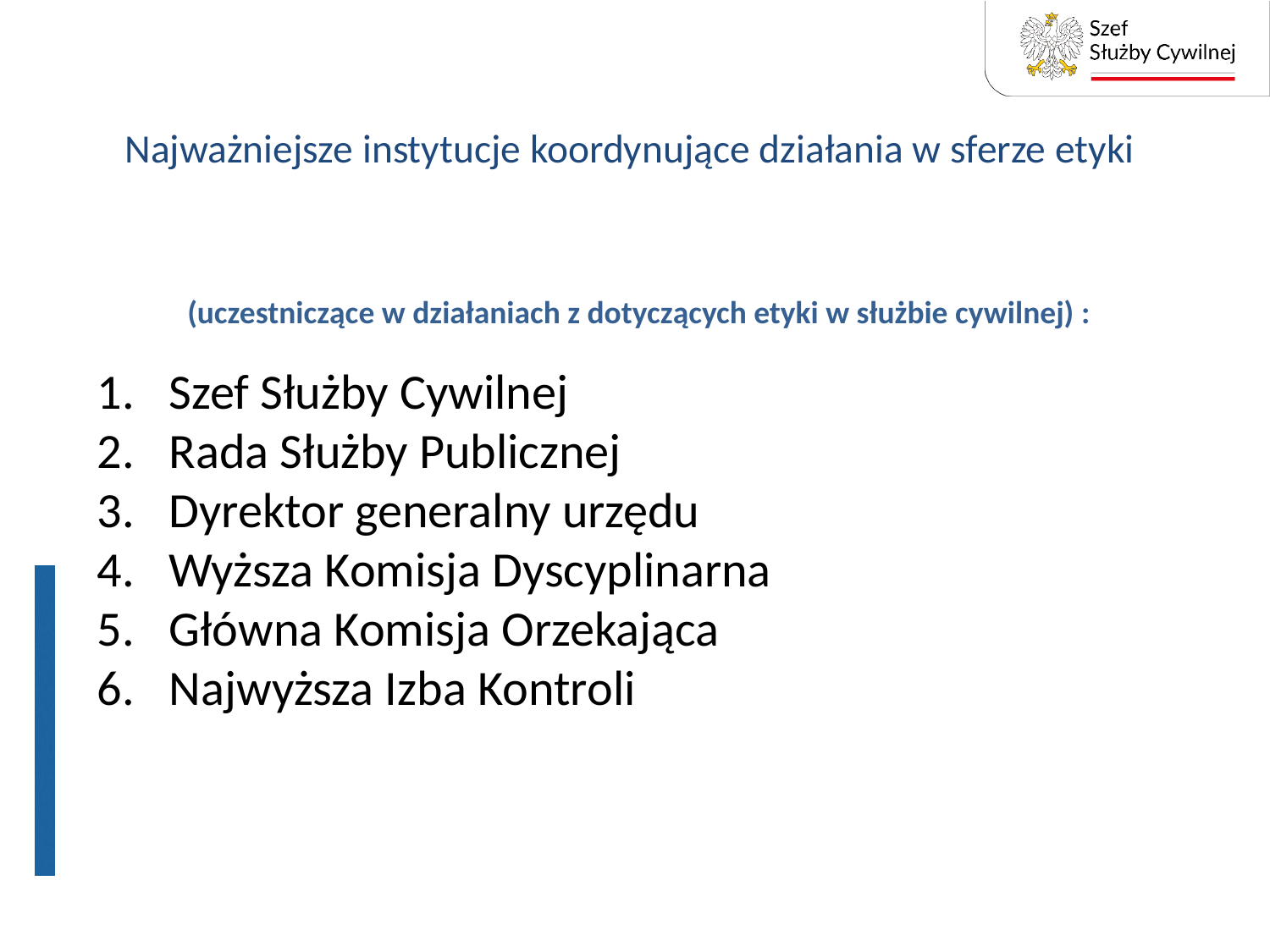

# Najważniejsze instytucje koordynujące działania w sferze etyki
(uczestniczące w działaniach z dotyczących etyki w służbie cywilnej) :
Szef Służby Cywilnej
Rada Służby Publicznej
Dyrektor generalny urzędu
Wyższa Komisja Dyscyplinarna
Główna Komisja Orzekająca
Najwyższa Izba Kontroli